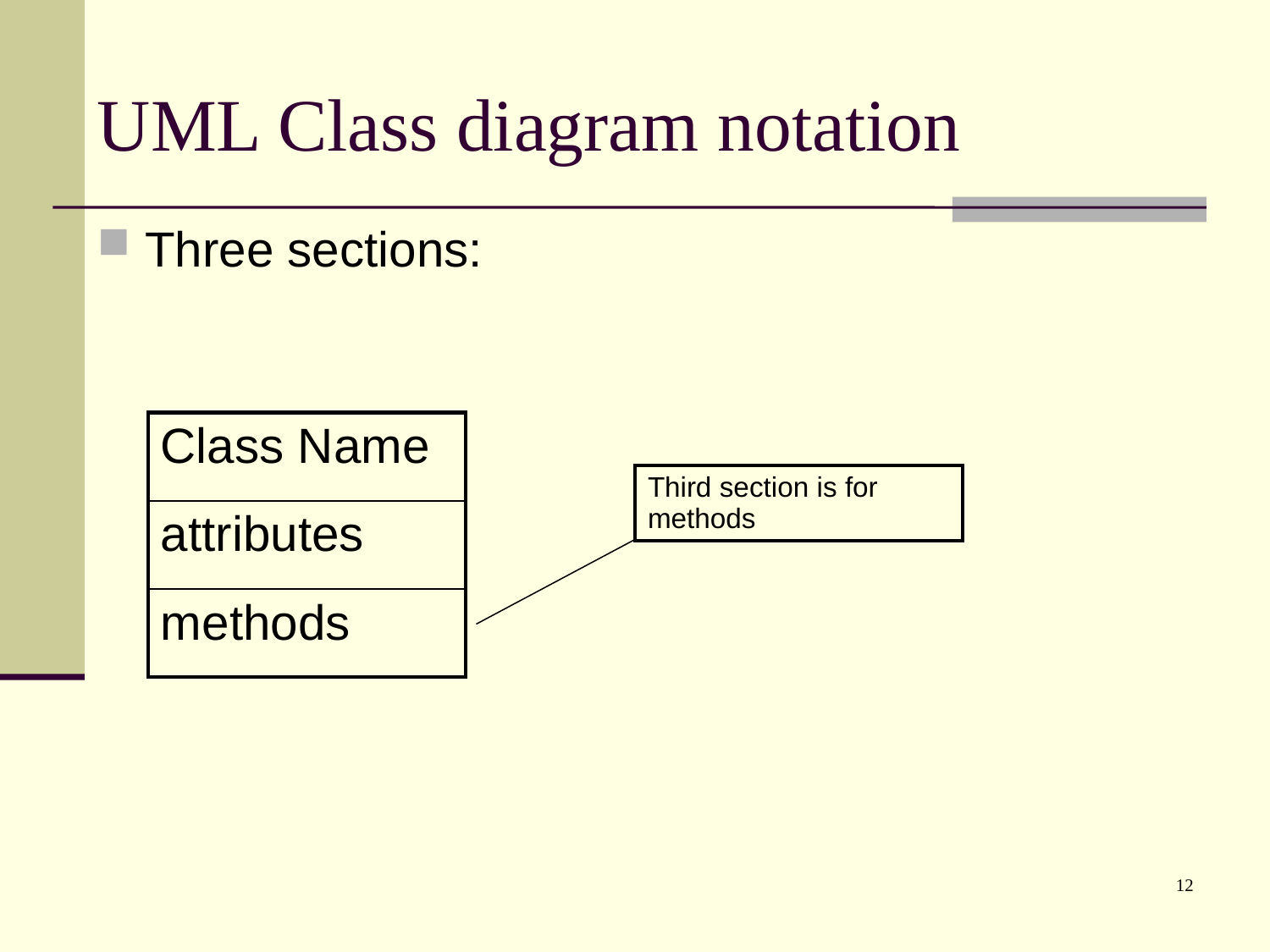

# UML Class diagram notation
Three sections:
| Class Name |
| --- |
| attributes |
| methods |
| Third section is for methods |
| --- |

12